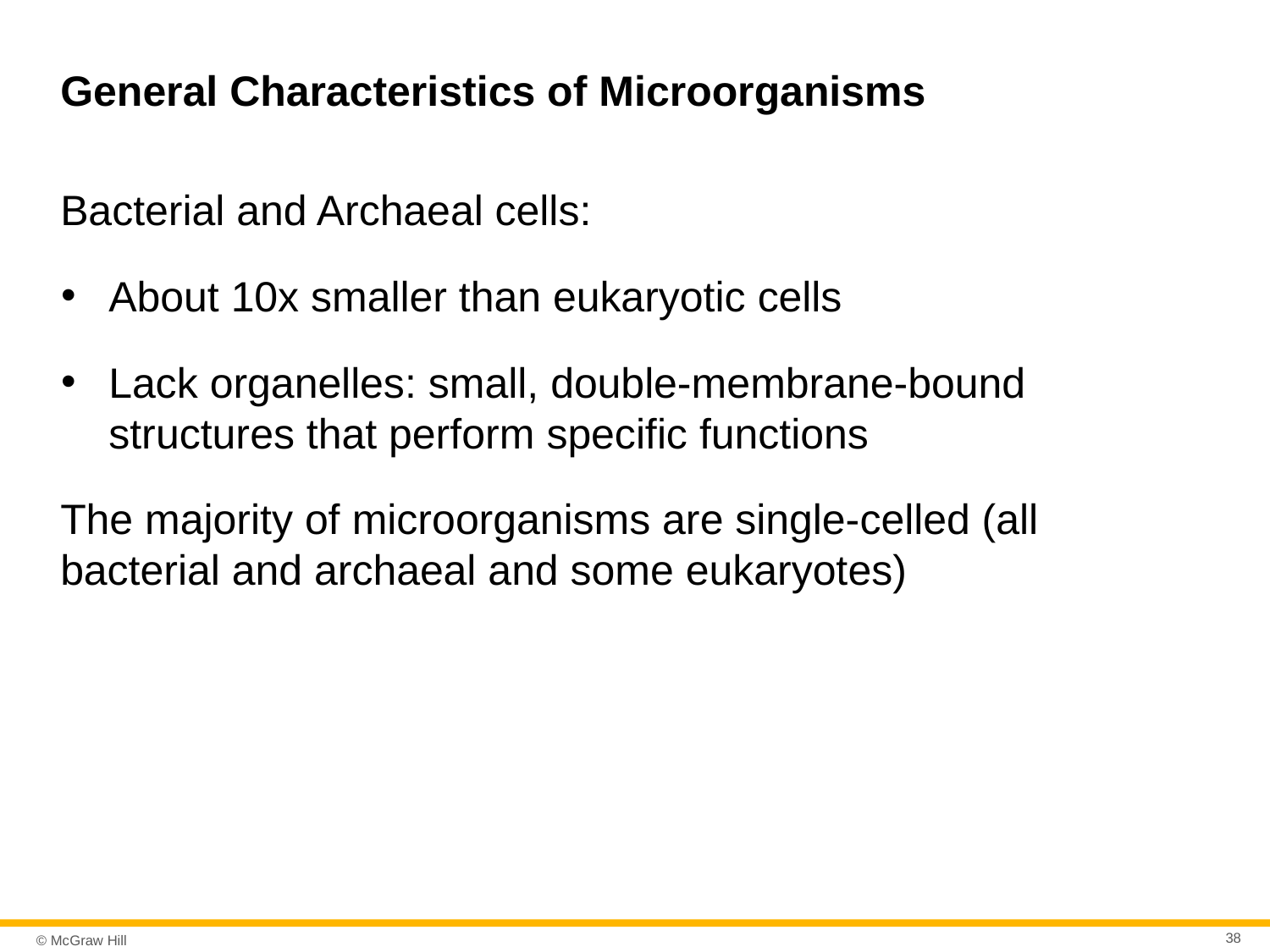

# General Characteristics of Microorganisms
Bacterial and Archaeal cells:
About 10x smaller than eukaryotic cells
Lack organelles: small, double-membrane-bound structures that perform specific functions
The majority of microorganisms are single-celled (all bacterial and archaeal and some eukaryotes)